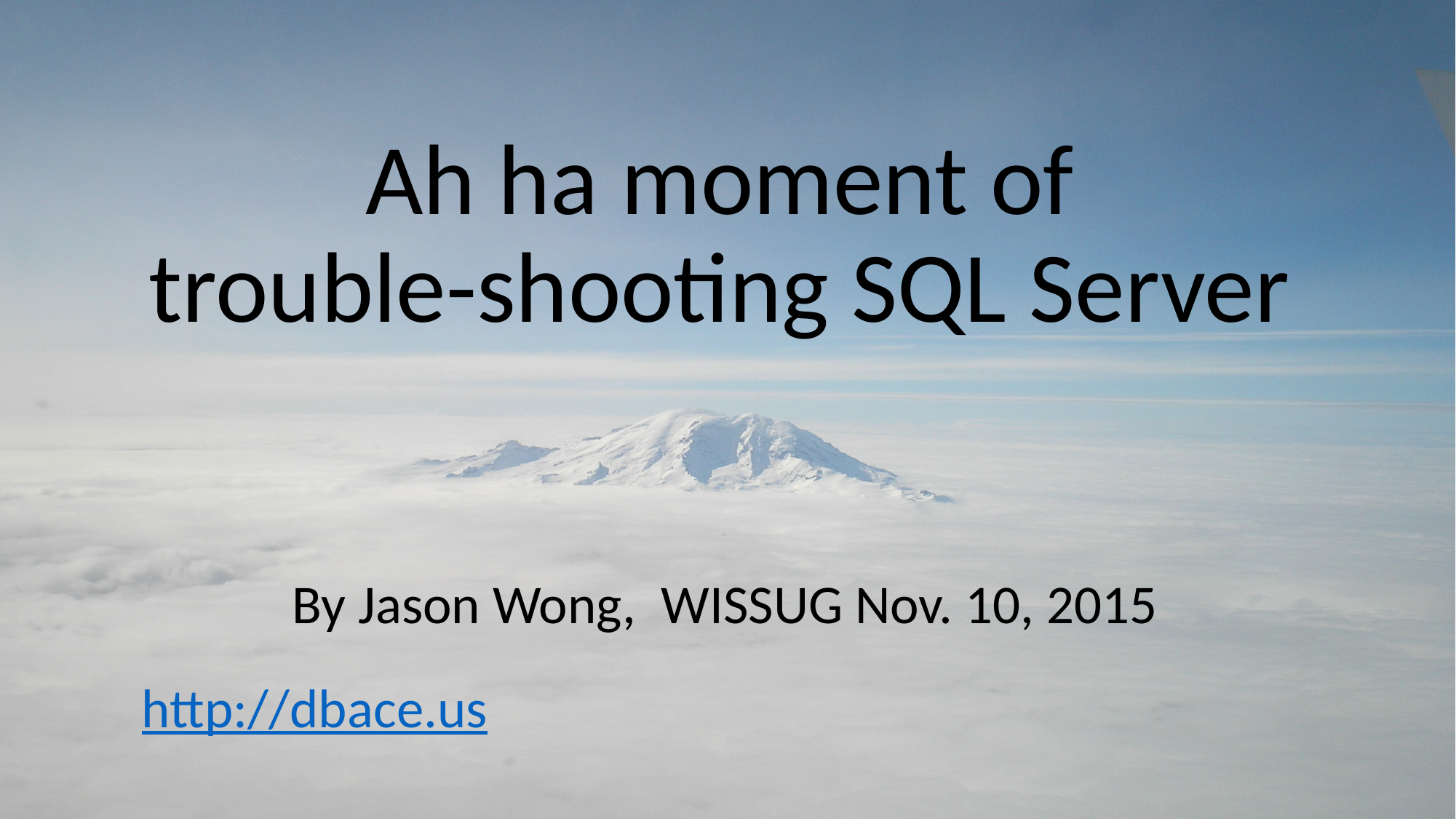

# Ah ha moment of trouble-shooting SQL Server
By Jason Wong,  WISSUG Nov. 10, 2015

http://dbace.us